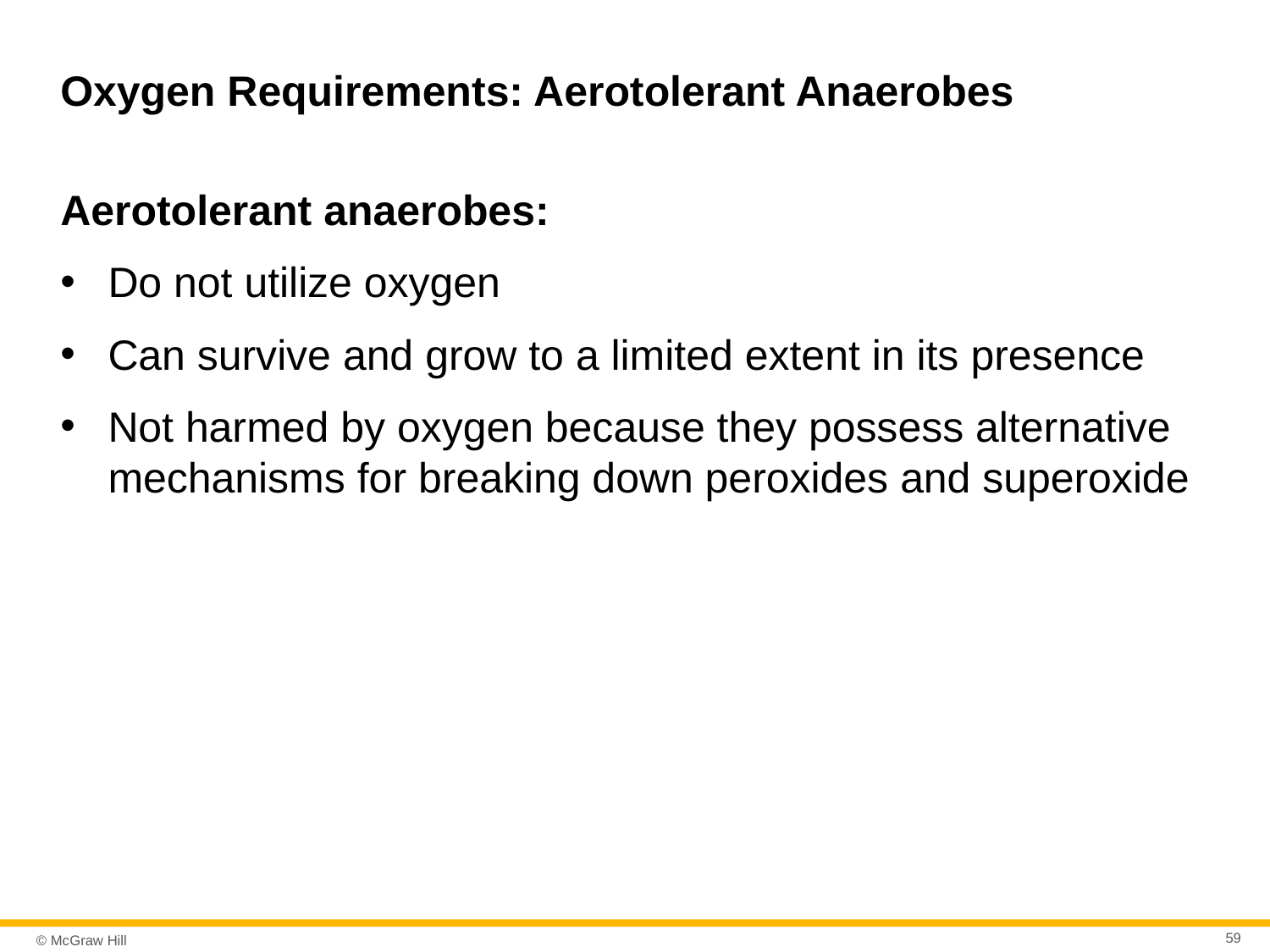

# Oxygen Requirements: Aerotolerant Anaerobes
Aerotolerant anaerobes:
Do not utilize oxygen
Can survive and grow to a limited extent in its presence
Not harmed by oxygen because they possess alternative mechanisms for breaking down peroxides and superoxide